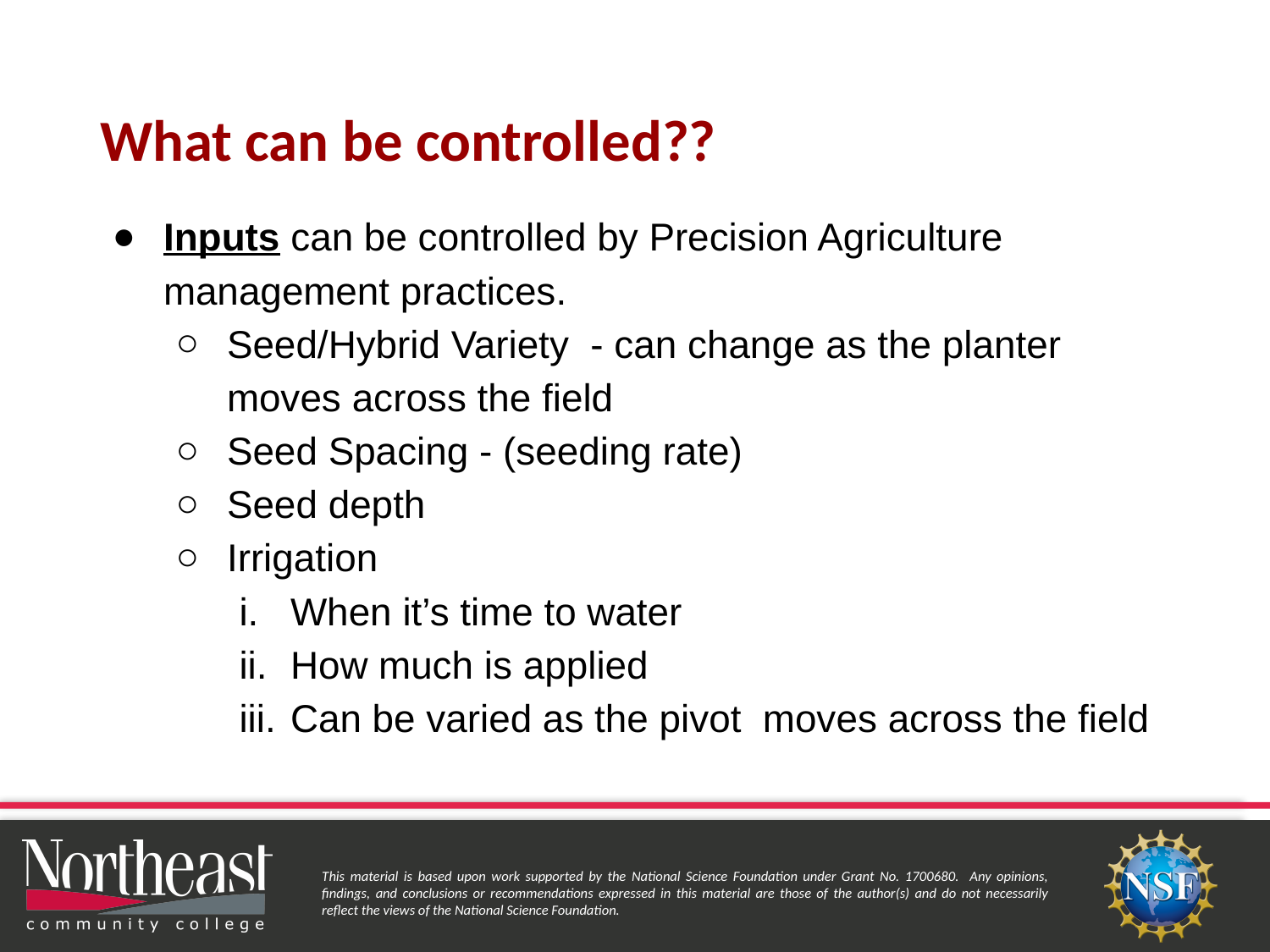

# What can be controlled??
Inputs can be controlled by Precision Agriculture management practices.
Seed/Hybrid Variety  - can change as the planter moves across the field
Seed Spacing - (seeding rate)
Seed depth
Irrigation
When it’s time to water
How much is applied
Can be varied as the pivot  moves across the field